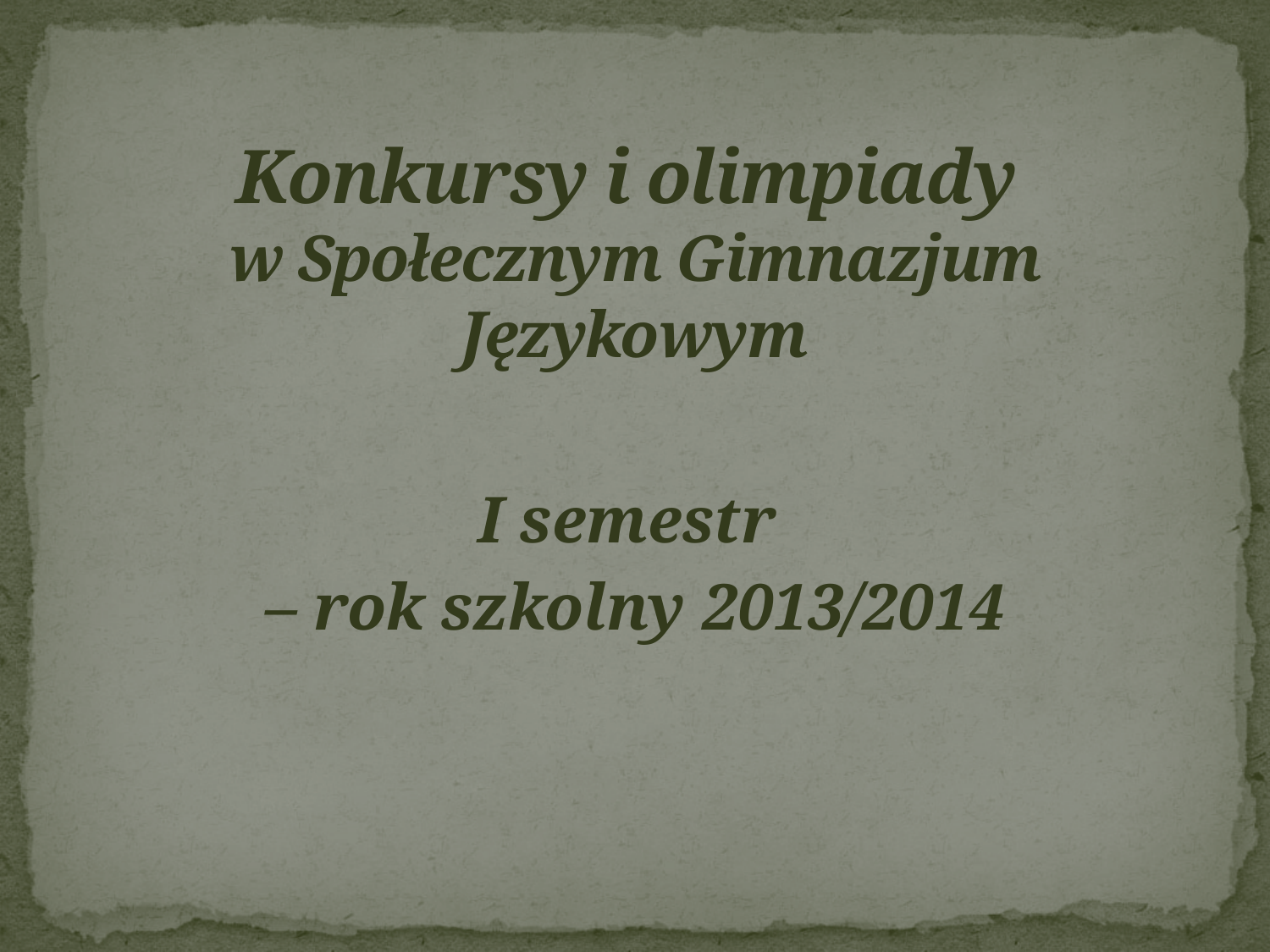

# Konkursy i olimpiady w Społecznym Gimnazjum Językowym

I semestr
– rok szkolny 2013/2014